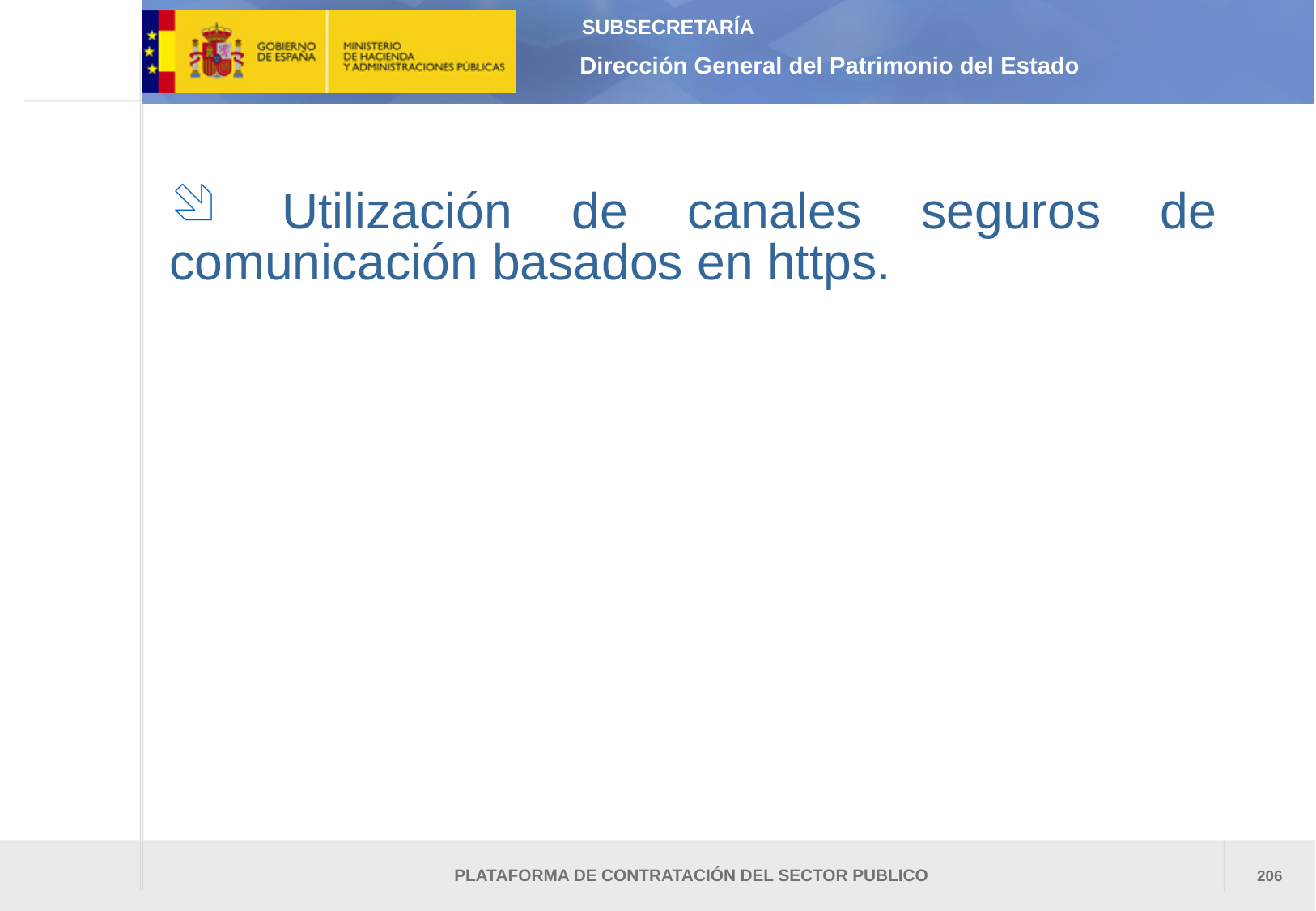

Utilización de canales seguros de comunicación basados en https.